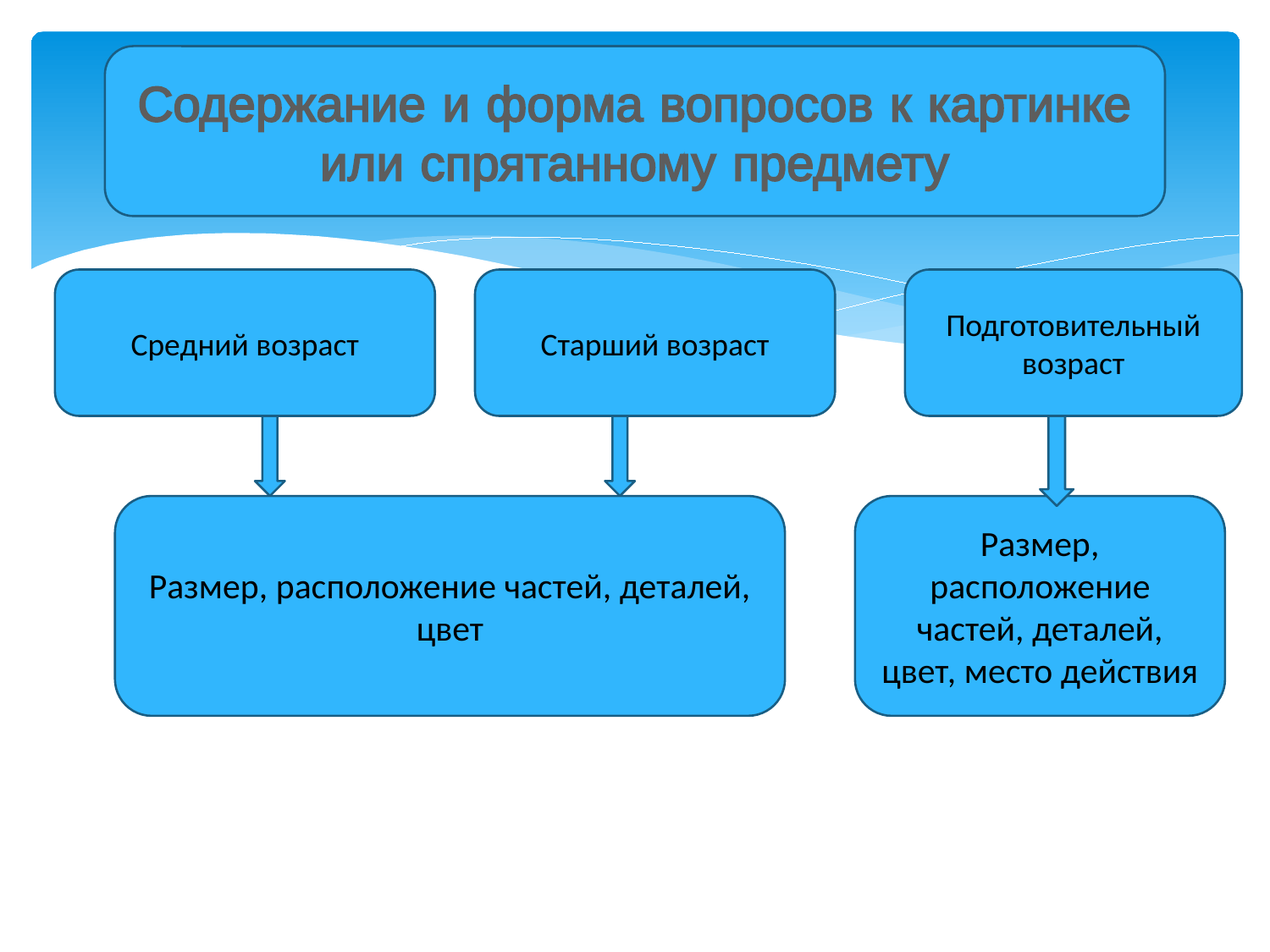

Содержание и форма вопросов к картинке или спрятанному предмету
#

Средний возраст
Старший возраст
Подготовительный возраст

Размер, расположение частей, деталей, цвет
Размер, расположение частей, деталей, цвет, место действия